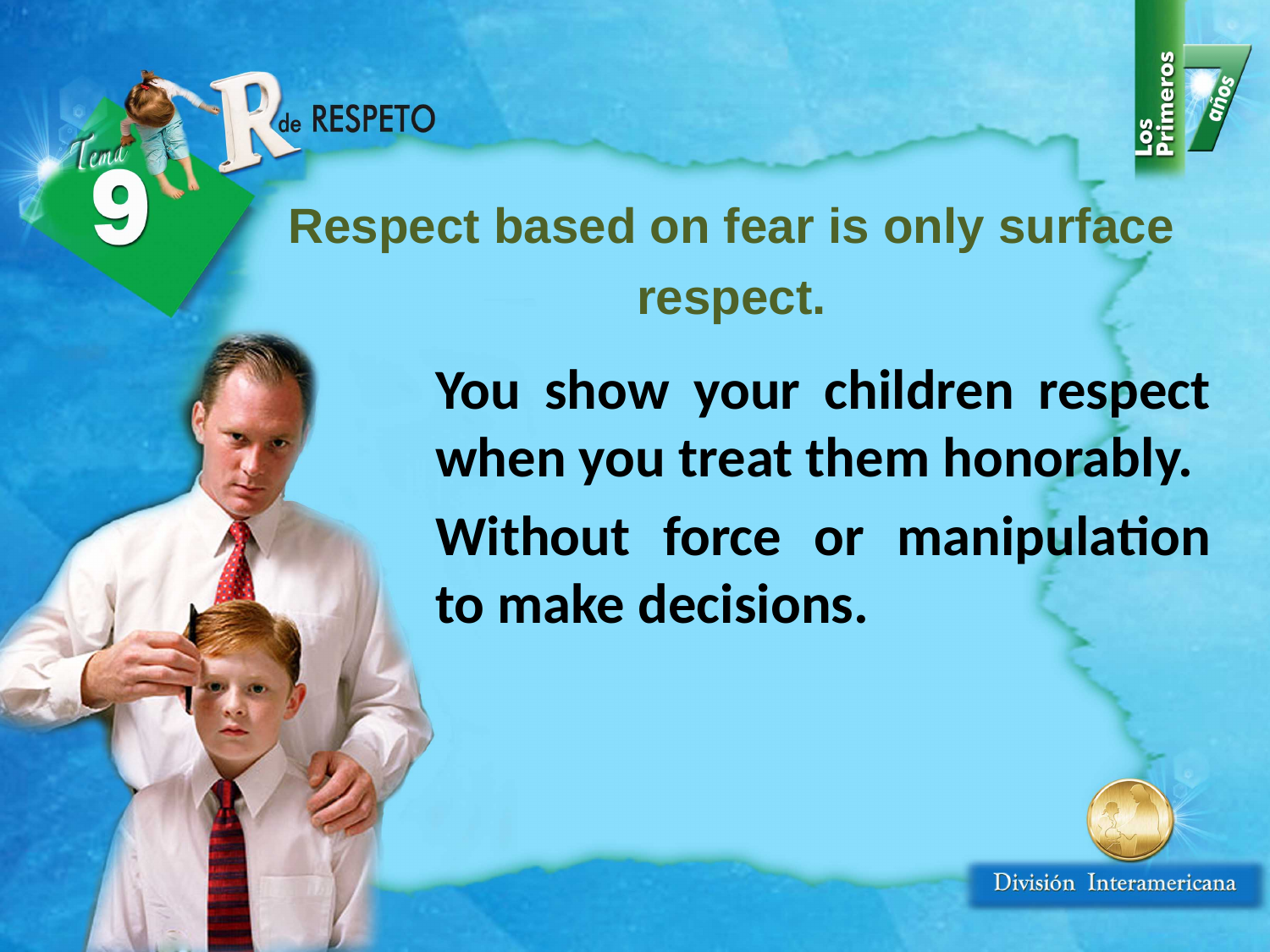

Respect based on fear is only surface respect.
	You show your children respect when you treat them honorably.
	Without force or manipulation to make decisions.